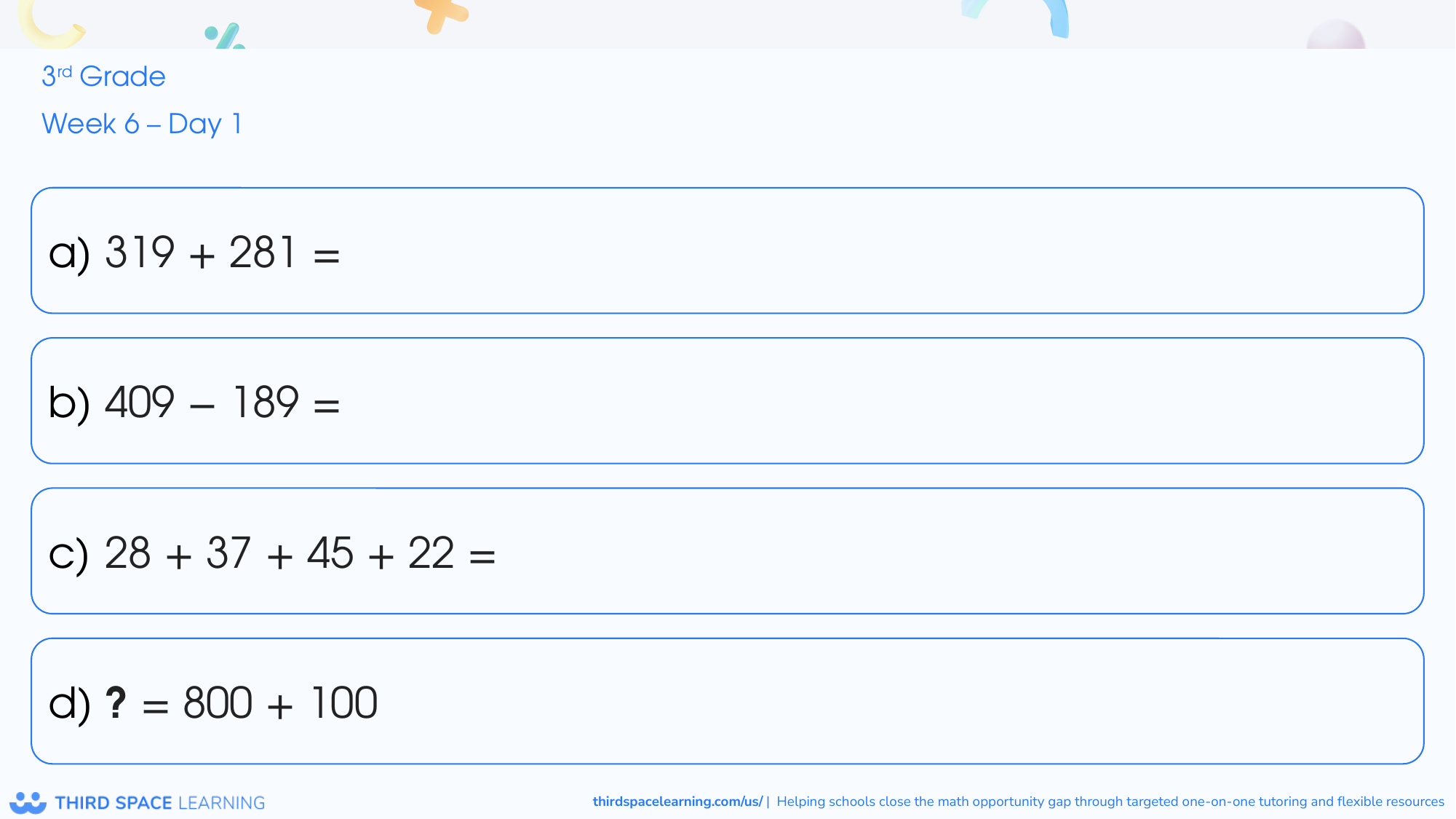

3rd Grade
Week 6 – Day 1
319 + 281 =
409 − 189 =
28 + 37 + 45 + 22 =
? = 800 + 100